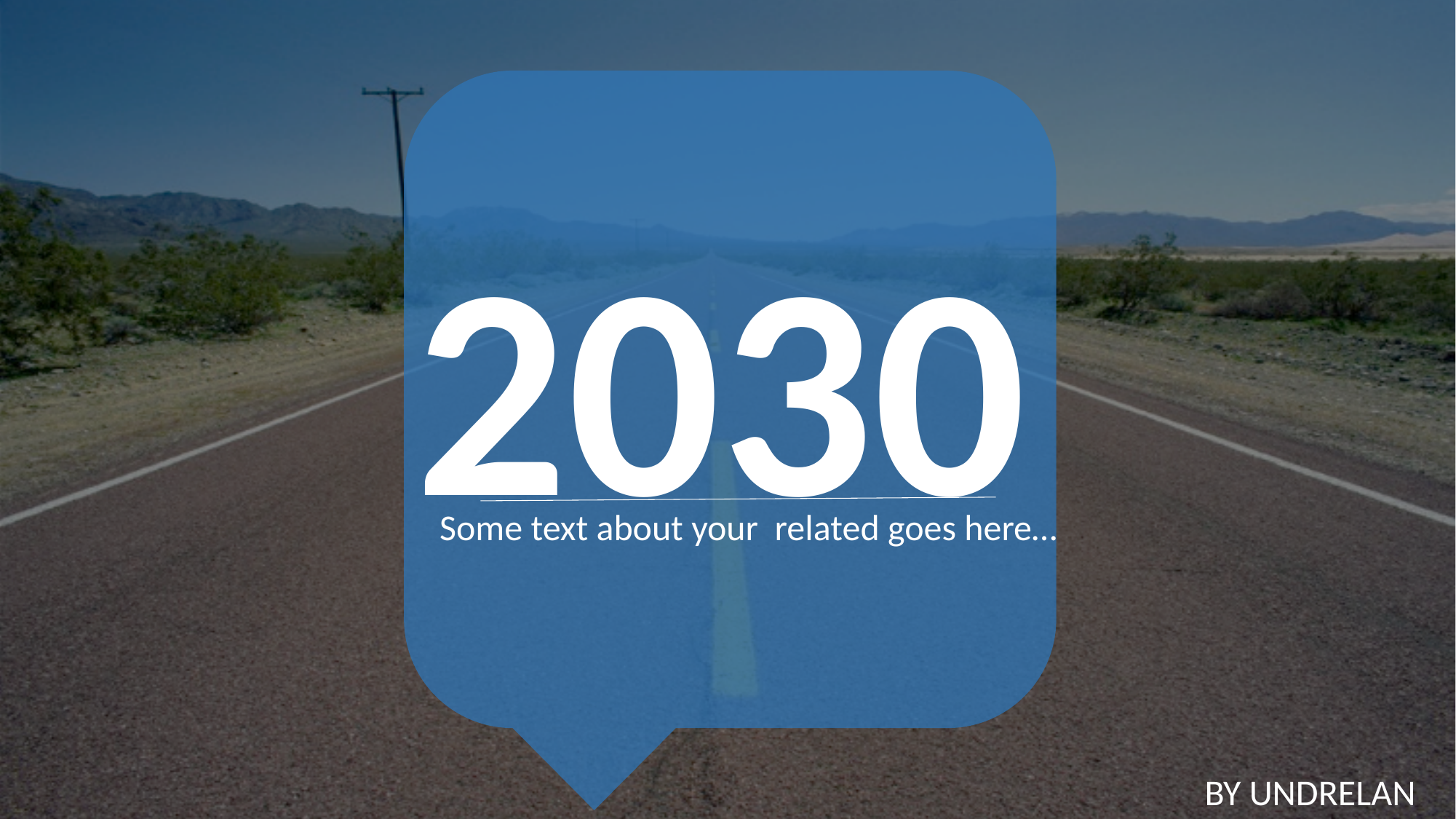

2030
Some text about your  related goes here…
BY UNDRELAN